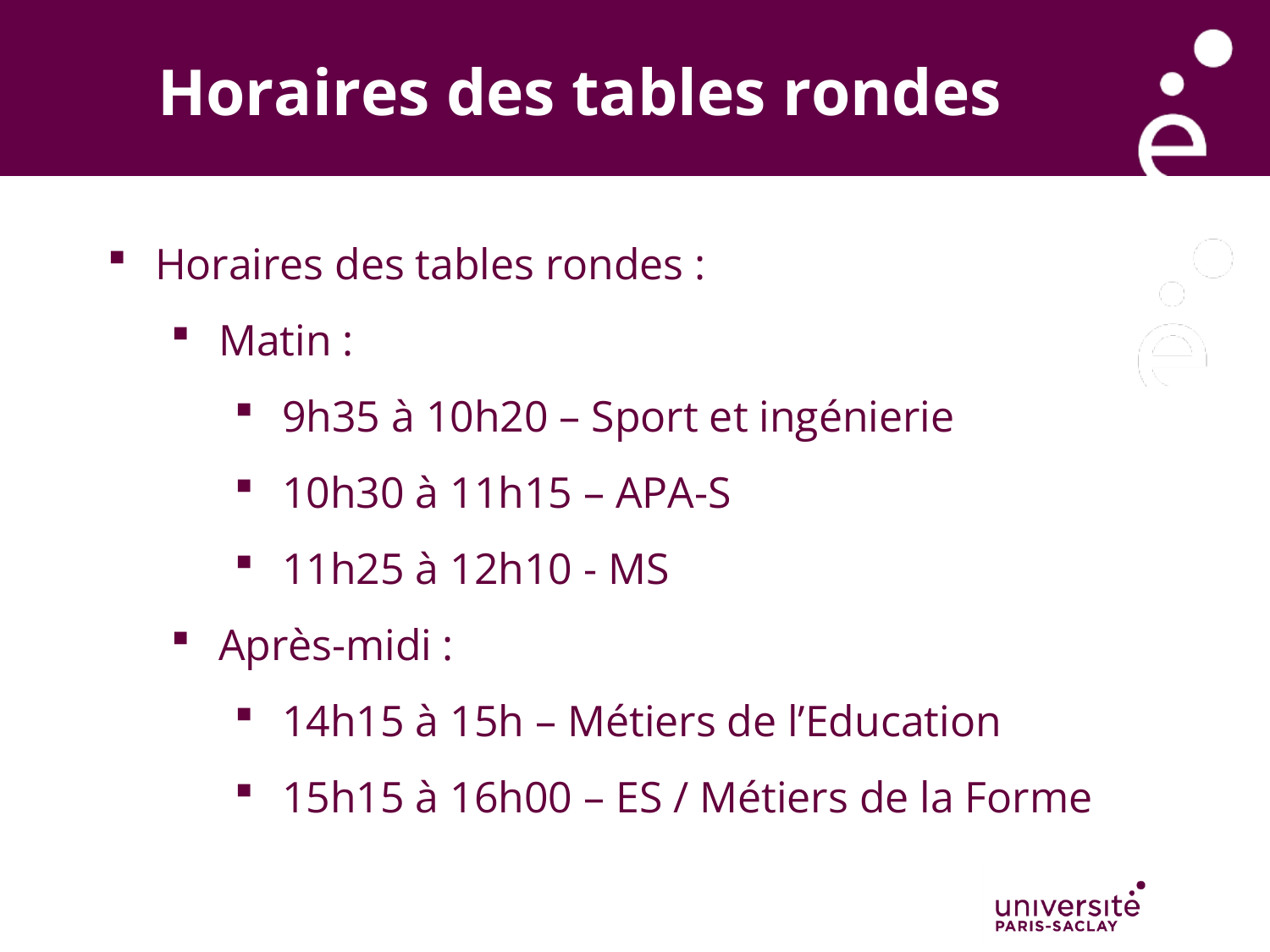

Horaires des tables rondes
Horaires des tables rondes :
Matin :
9h35 à 10h20 – Sport et ingénierie
10h30 à 11h15 – APA-S
11h25 à 12h10 - MS
Après-midi :
14h15 à 15h – Métiers de l’Education
15h15 à 16h00 – ES / Métiers de la Forme